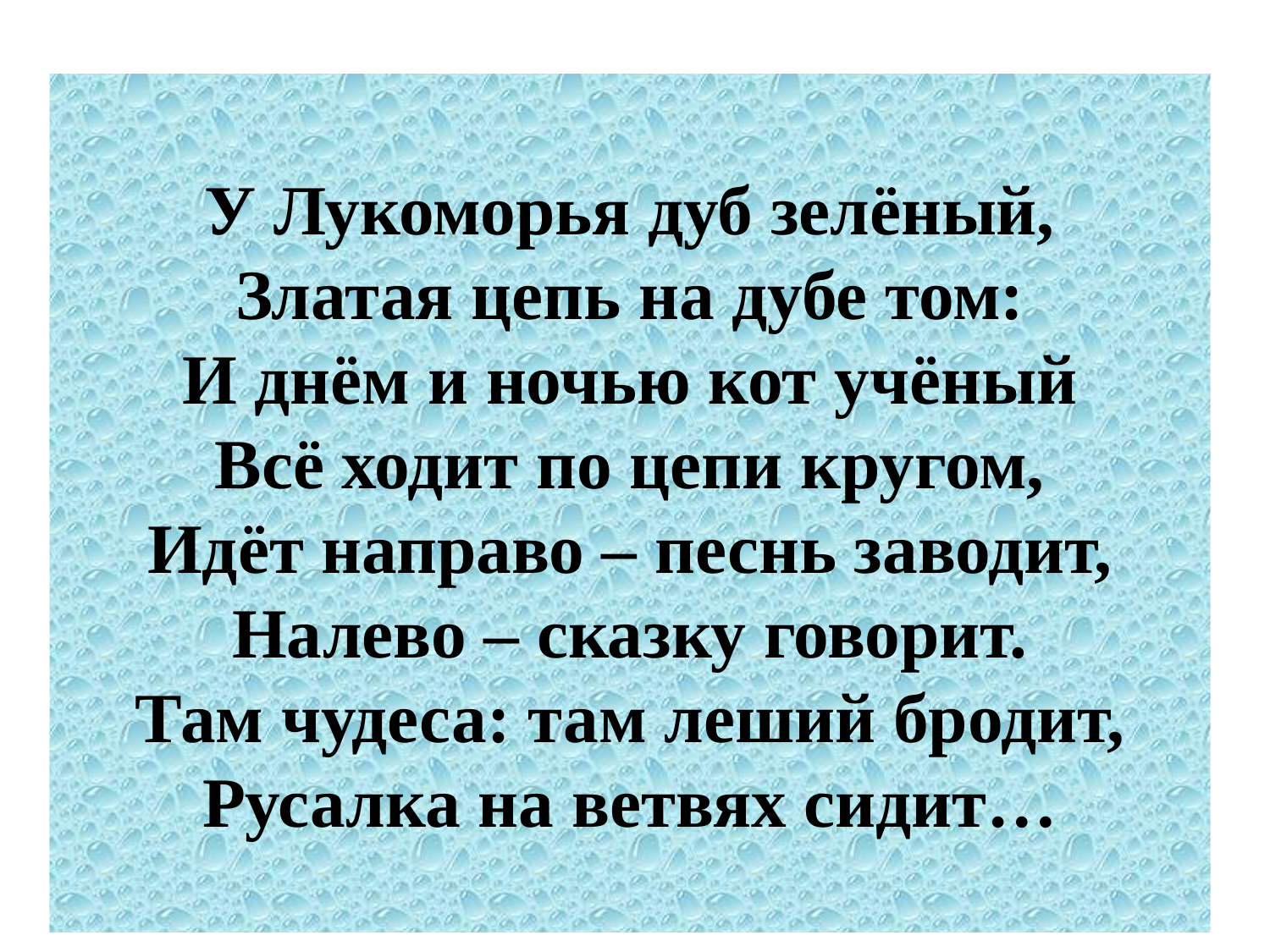

У Лукоморья дуб зелёный,
Златая цепь на дубе том:
И днём и ночью кот учёный
Всё ходит по цепи кругом,
Идёт направо – песнь заводит,
Налево – сказку говорит.
Там чудеса: там леший бродит,
Русалка на ветвях сидит…